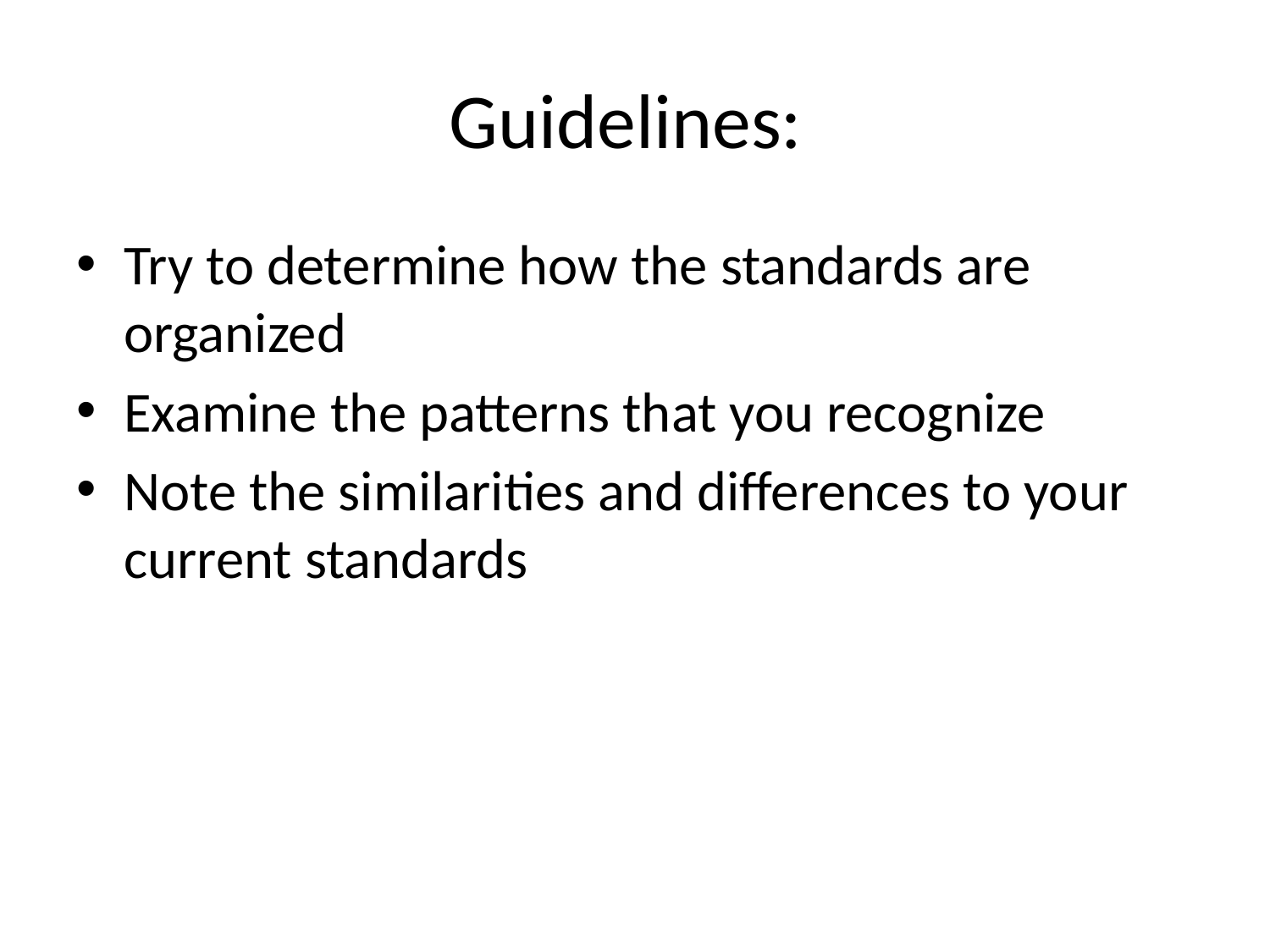

# Guidelines:
Try to determine how the standards are organized
Examine the patterns that you recognize
Note the similarities and differences to your current standards